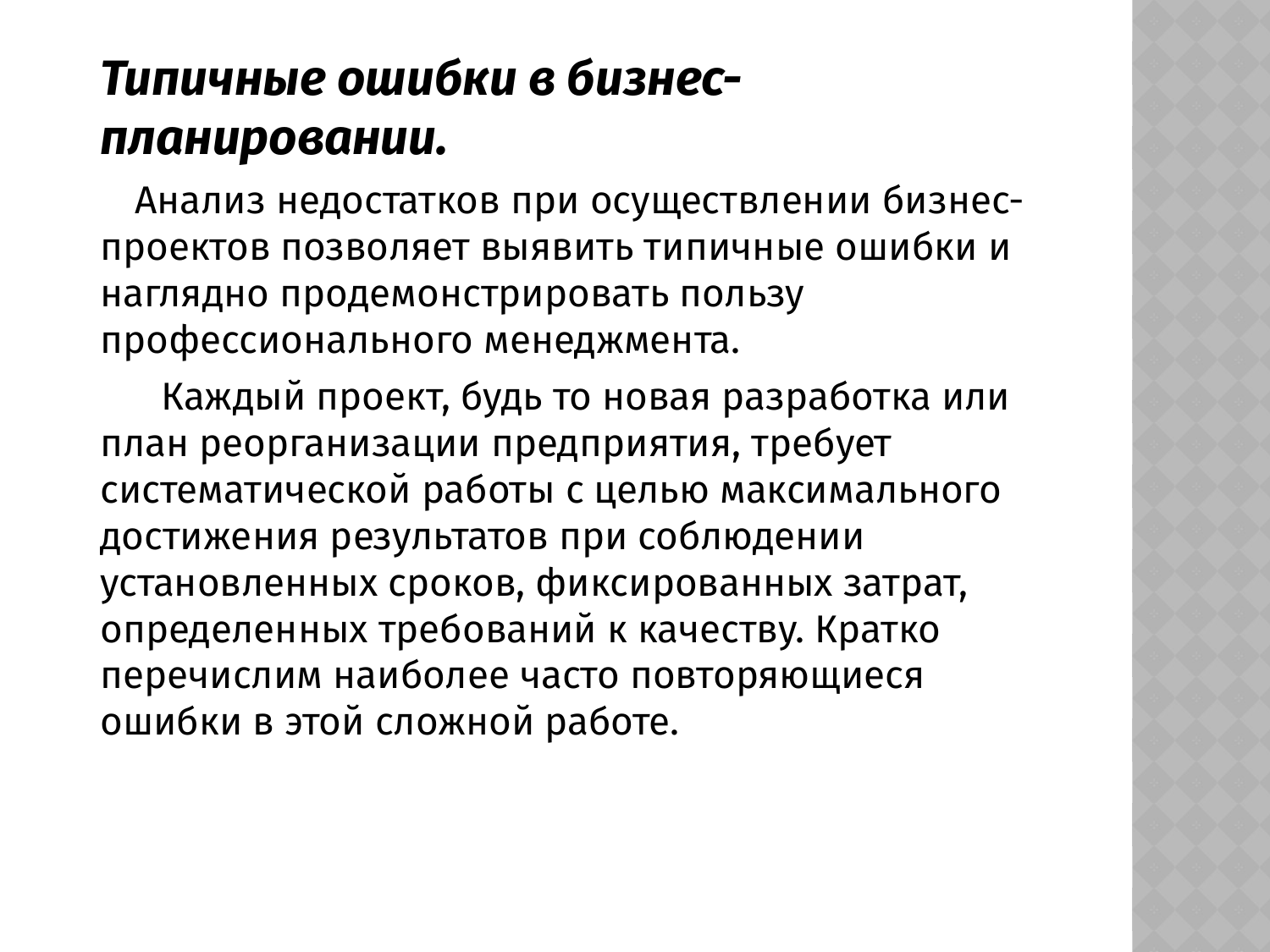

Типичные ошибки в бизнес-планировании.
        Анализ недостатков при осуществлении бизнес-проектов позволяет выявить типичные ошибки и наглядно продемонстрировать пользу профессионального менеджмента.
	      Каждый проект, будь то новая разработка или план реорганизации предприятия, требует систематической работы с целью максимального достижения результатов при соблюдении установленных сроков, фиксированных затрат, определенных требований к качеству. Кратко перечислим наиболее часто повторяющиеся ошибки в этой сложной работе.

#